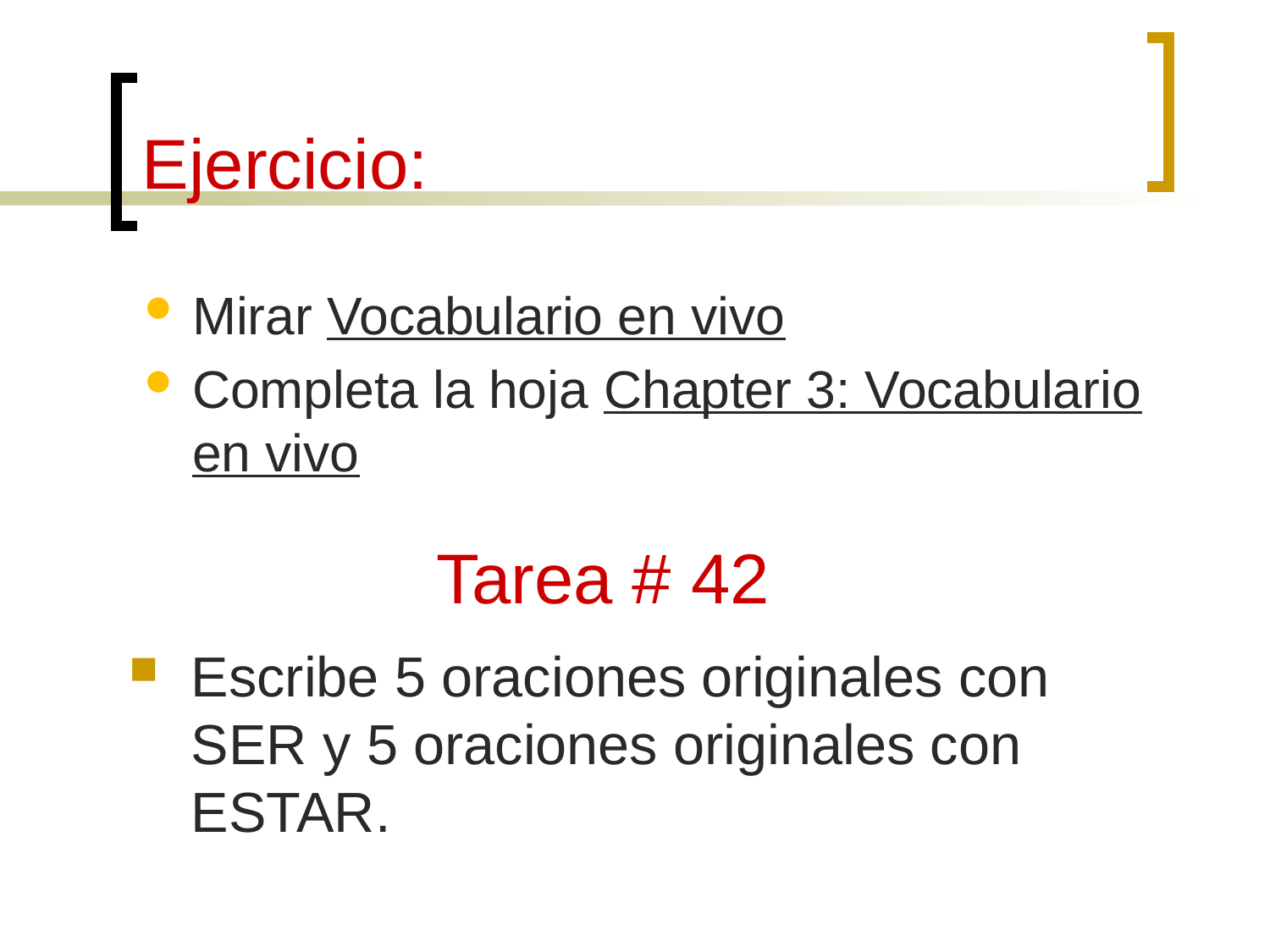

# Ejercicio:
Mirar Vocabulario en vivo
Completa la hoja Chapter 3: Vocabulario en vivo

Tarea # 42
Escribe 5 oraciones originales con SER y 5 oraciones originales con ESTAR.